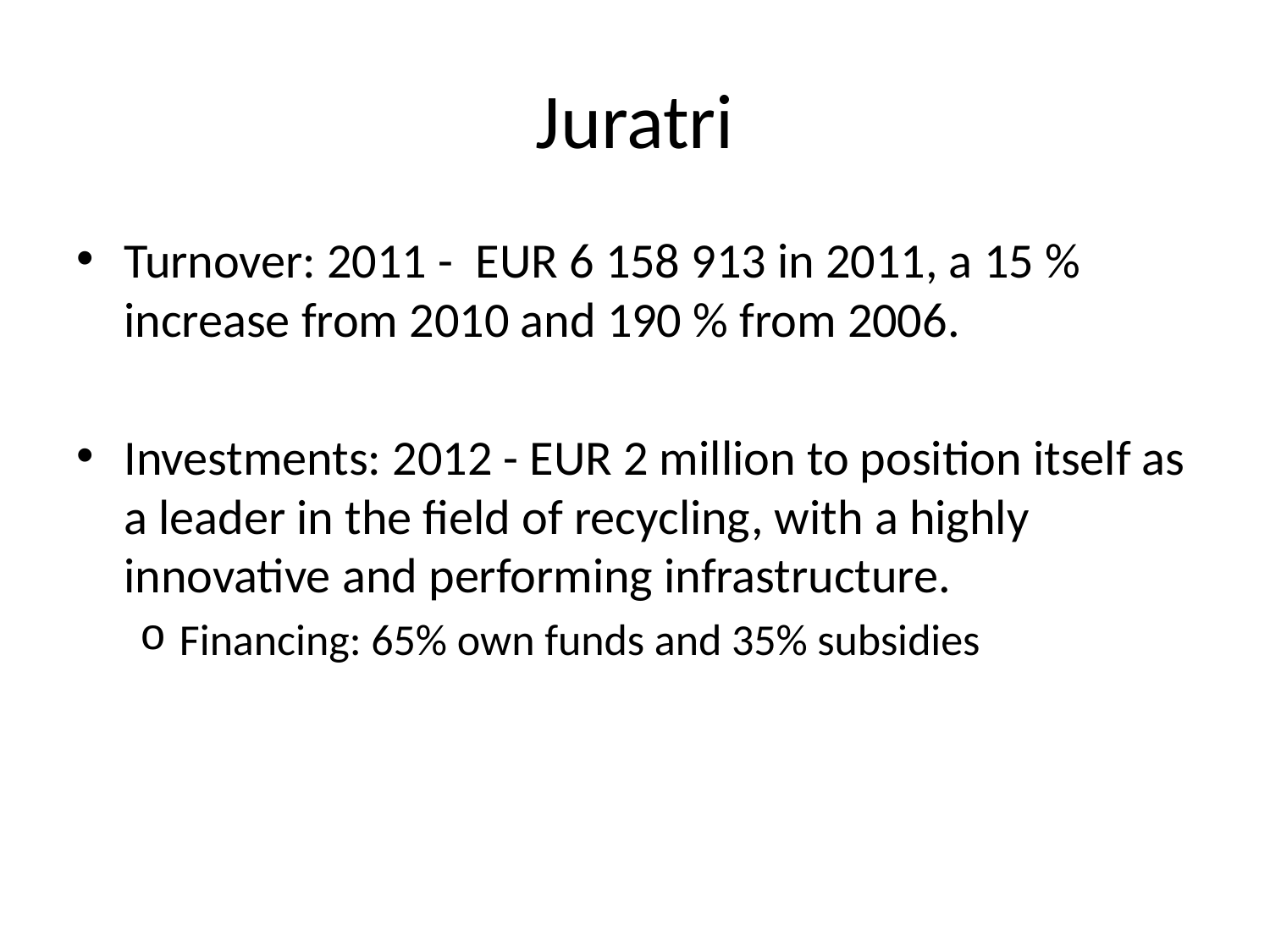

# Juratri
Turnover: 2011 -  EUR 6 158 913 in 2011, a 15 % increase from 2010 and 190 % from 2006.

Investments: 2012 - EUR 2 million to position itself as a leader in the field of recycling, with a highly innovative and performing infrastructure.
Financing: 65% own funds and 35% subsidies